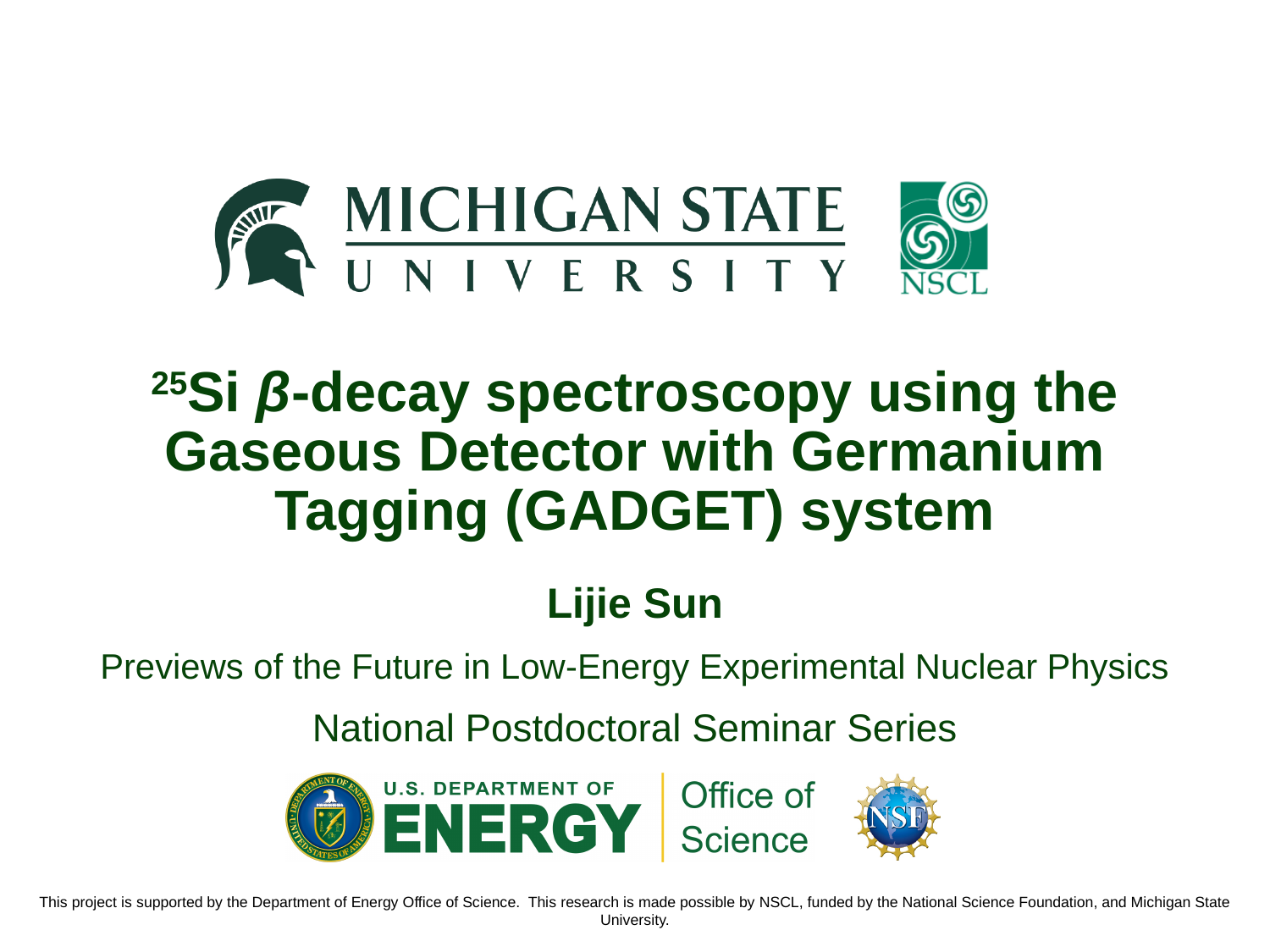

# 25Si β-decay spectroscopy using the Gaseous Detector with Germanium Tagging (GADGET) system
Lijie Sun
Previews of the Future in Low-Energy Experimental Nuclear Physics
National Postdoctoral Seminar Series